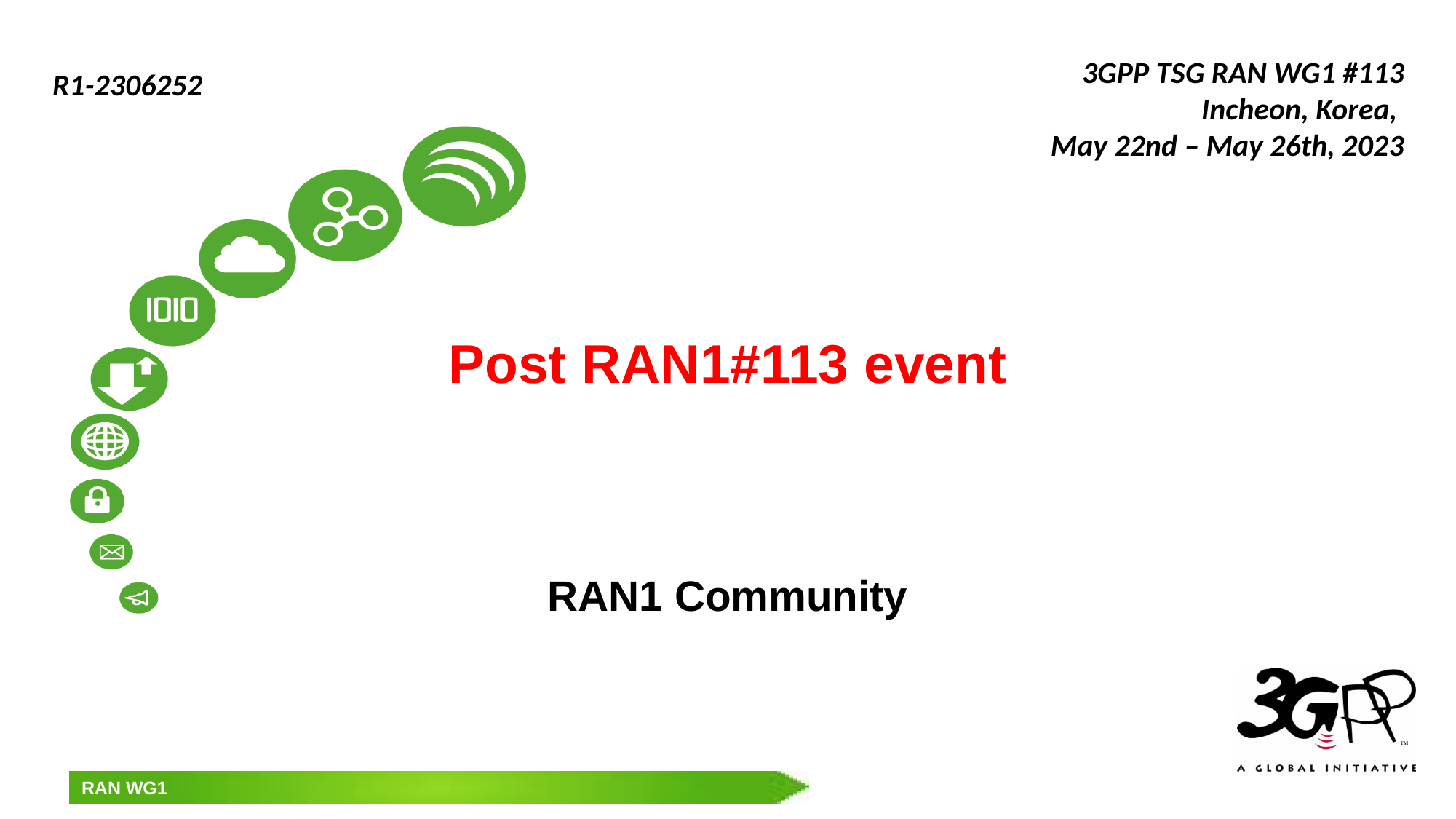

3GPP TSG RAN WG1 #113
Incheon, Korea,
May 22nd – May 26th, 2023
R1-2306252
# Post RAN1#113 event
RAN1 Community